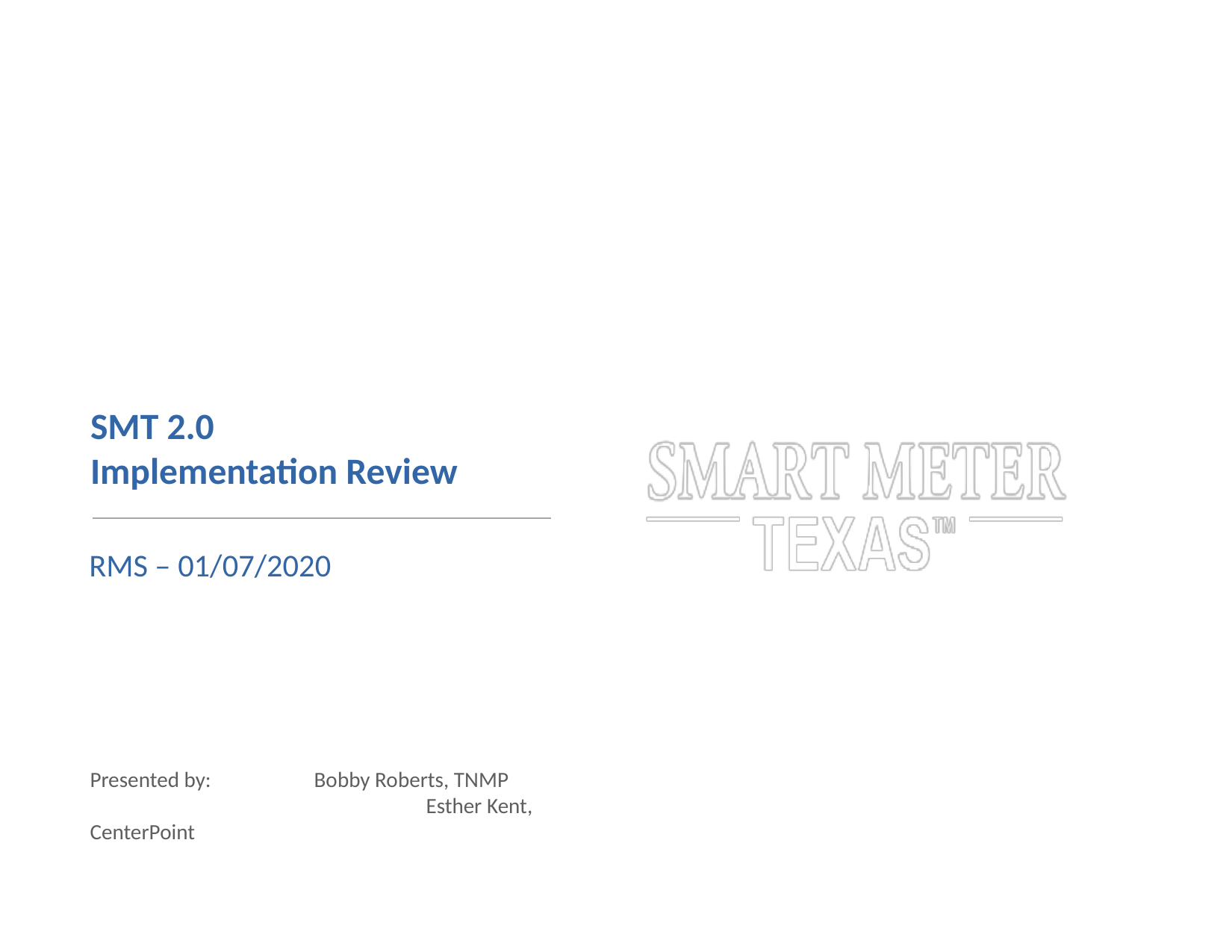

# SMT 2.0 Implementation Review
RMS – 01/07/2020
Presented by:	Bobby Roberts, TNMP
			Esther Kent, CenterPoint